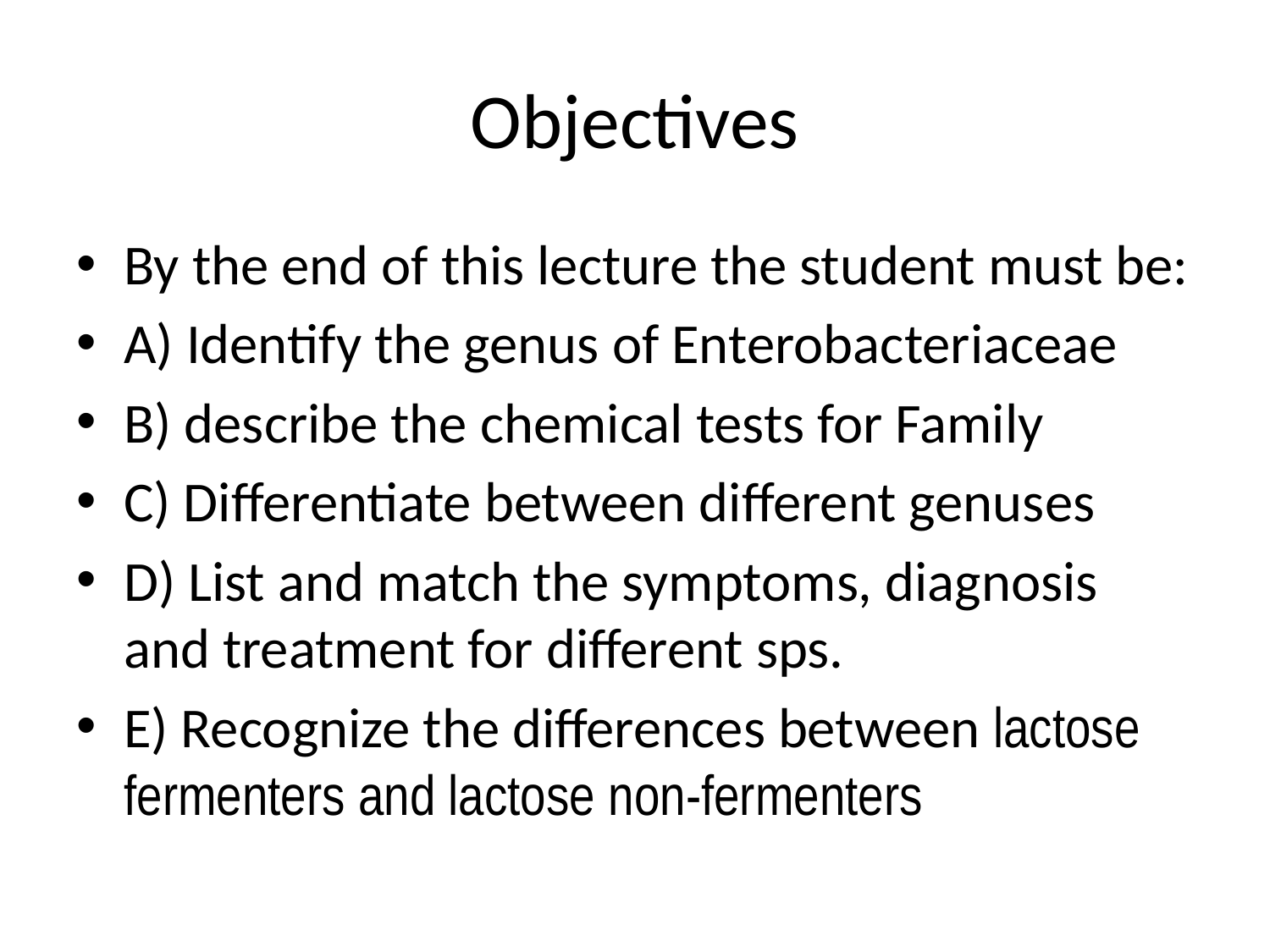

# Objectives
By the end of this lecture the student must be:
A) Identify the genus of Enterobacteriaceae
B) describe the chemical tests for Family
C) Differentiate between different genuses
D) List and match the symptoms, diagnosis and treatment for different sps.
E) Recognize the differences between lactose fermenters and lactose non-fermenters